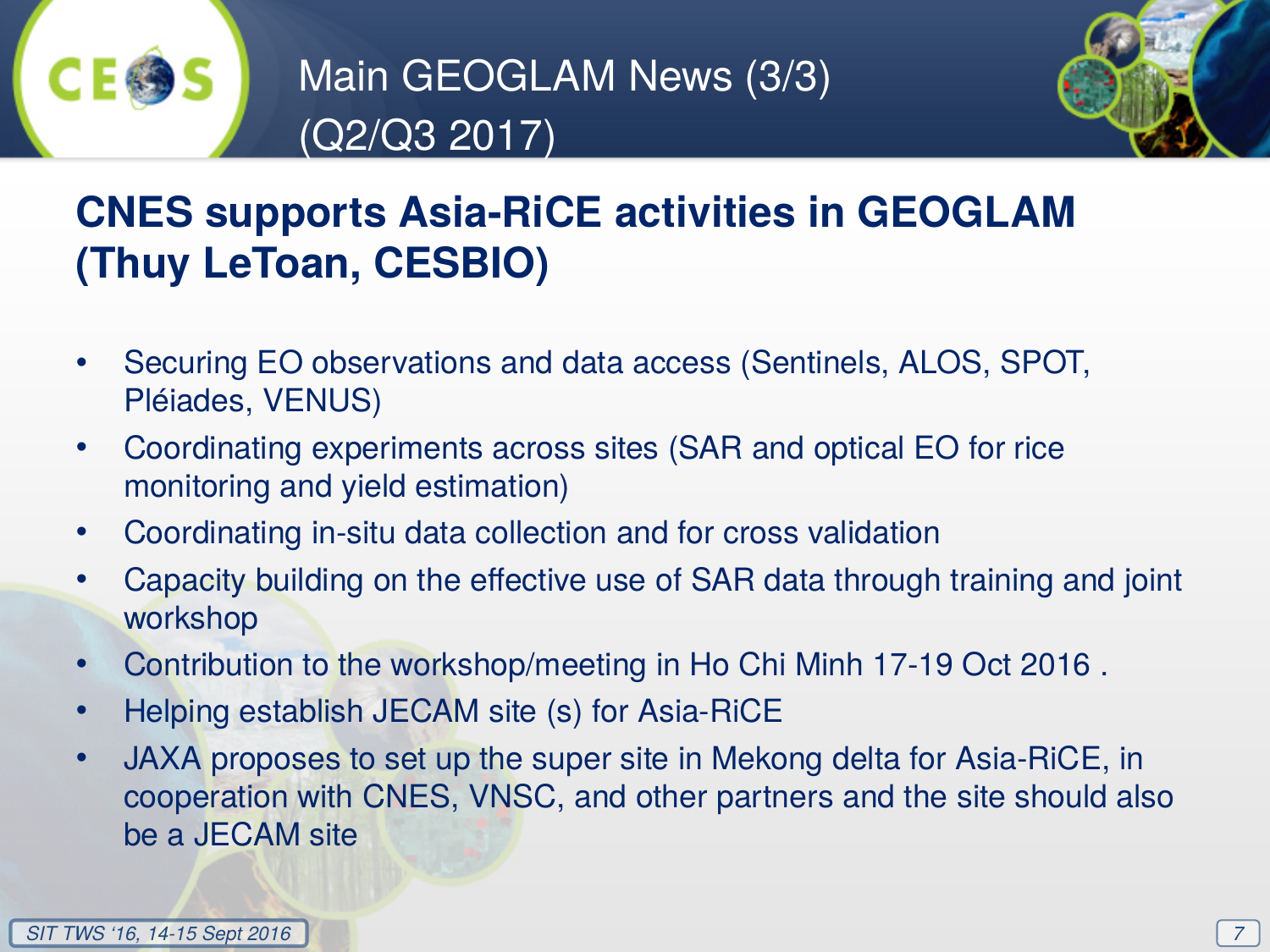

Main GEOGLAM News (3/3)
(Q2/Q3 2017)
CNES supports Asia-RiCE activities in GEOGLAM (Thuy LeToan, CESBIO)

Securing EO observations and data access (Sentinels, ALOS, SPOT, Pléiades, VENUS)
Coordinating experiments across sites (SAR and optical EO for rice monitoring and yield estimation)
Coordinating in-situ data collection and for cross validation
Capacity building on the effective use of SAR data through training and joint workshop
Contribution to the workshop/meeting in Ho Chi Minh 17-19 Oct 2016 .
Helping establish JECAM site (s) for Asia-RiCE
JAXA proposes to set up the super site in Mekong delta for Asia-RiCE, in cooperation with CNES, VNSC, and other partners and the site should also be a JECAM site

7